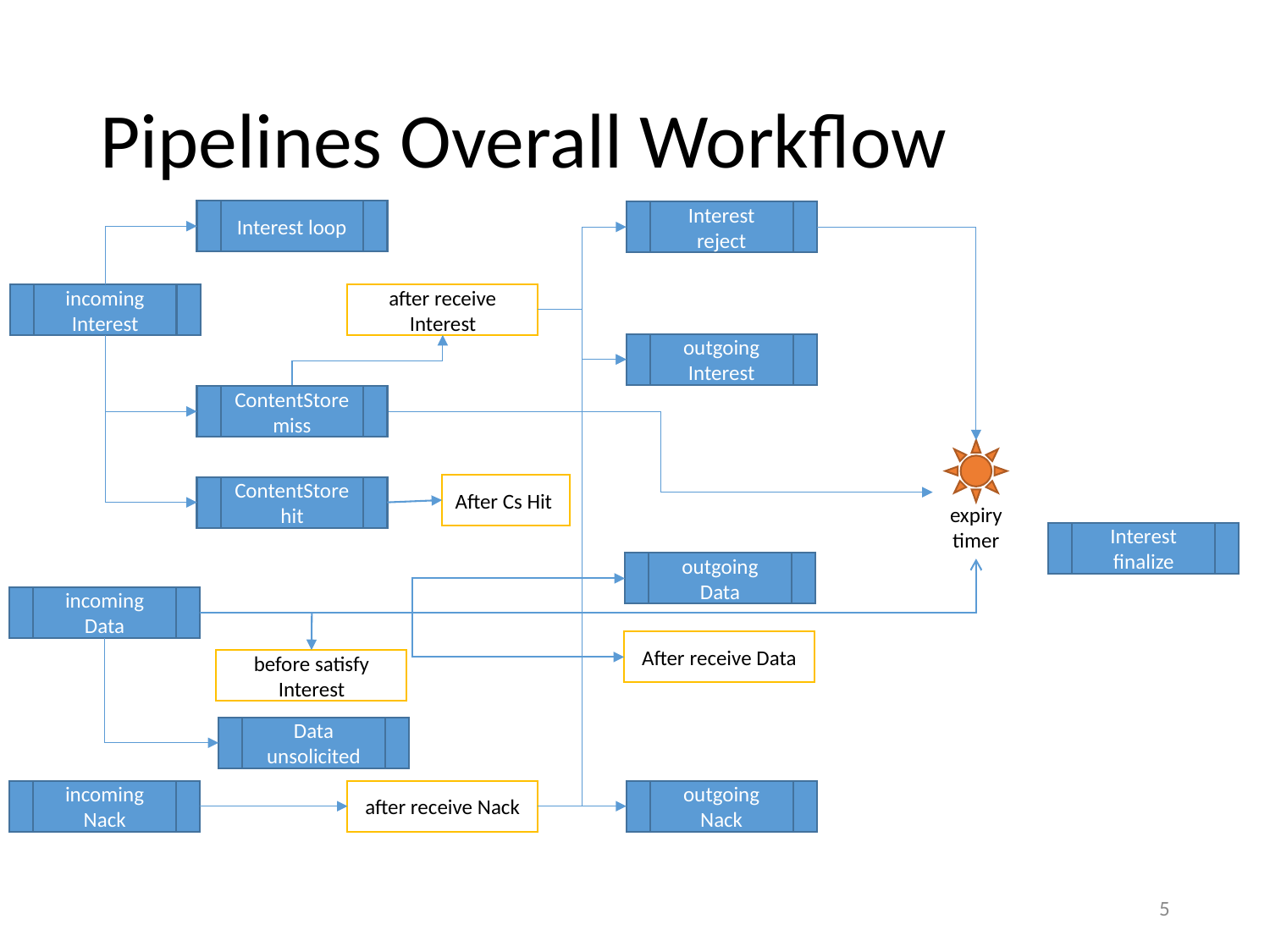

# Pipelines Overall Workflow
Interest loop
Interest reject
incoming Interest
after receive Interest
outgoing Interest
ContentStore miss

expiry
timer
After Cs Hit
ContentStore hit
Interest finalize
outgoing Data
incoming Data
After receive Data
before satisfy Interest
Data unsolicited
incoming Nack
after receive Nack
outgoing Nack
5